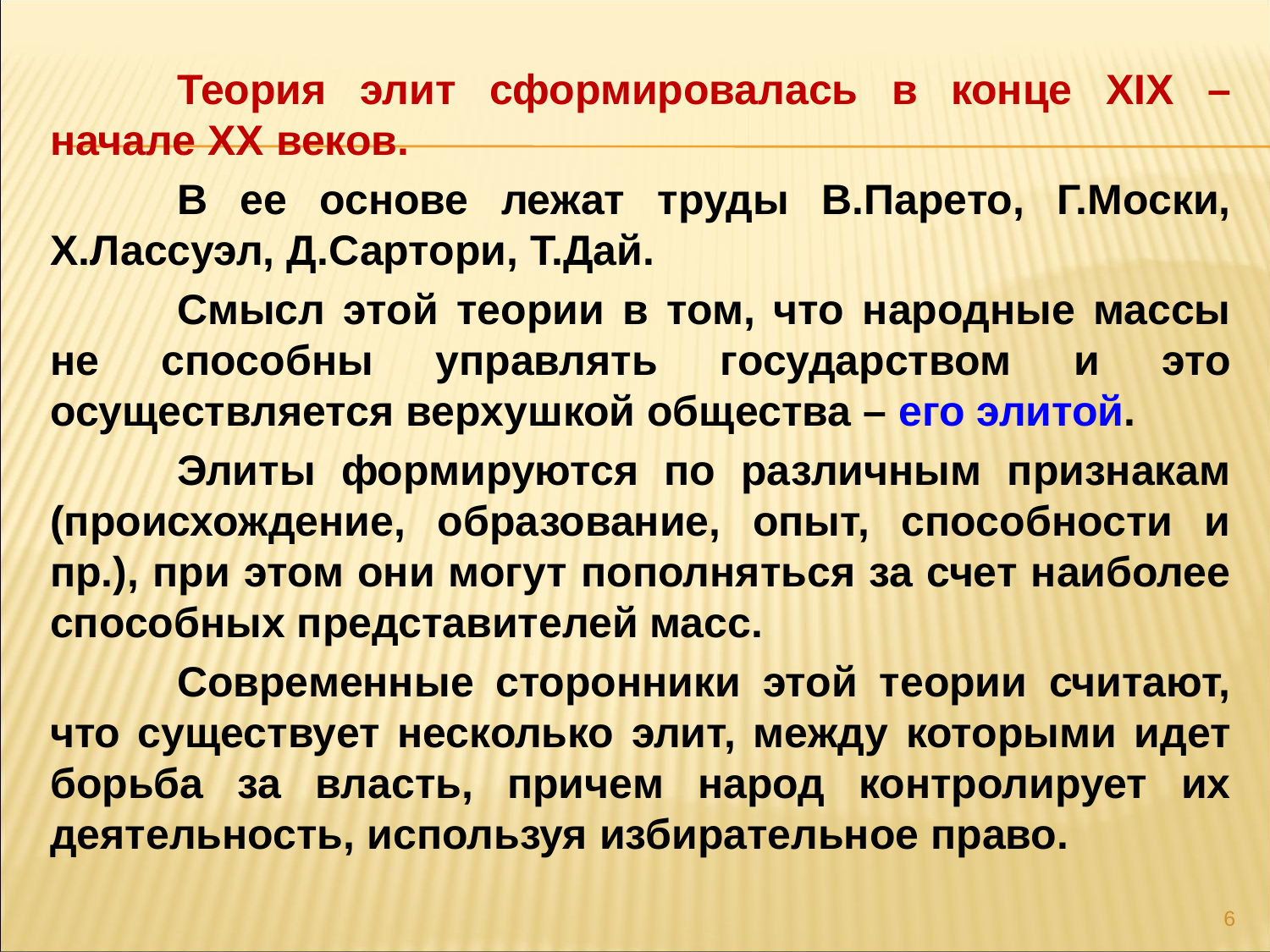

Теория элит сформировалась в конце ХIХ – начале XX веков.
	В ее основе лежат труды В.Парето, Г.Моски, Х.Лассуэл, Д.Сартори, Т.Дай.
	Смысл этой теории в том, что народные массы не способны управлять государством и это осуществляется верхушкой общества – его элитой.
	Элиты формируются по различным признакам (происхождение, образование, опыт, способности и пр.), при этом они могут пополняться за счет наиболее способных представителей масс.
	Современные сторонники этой теории считают, что существует несколько элит, между которыми идет борьба за власть, причем народ контролирует их деятельность, используя избирательное право.
6